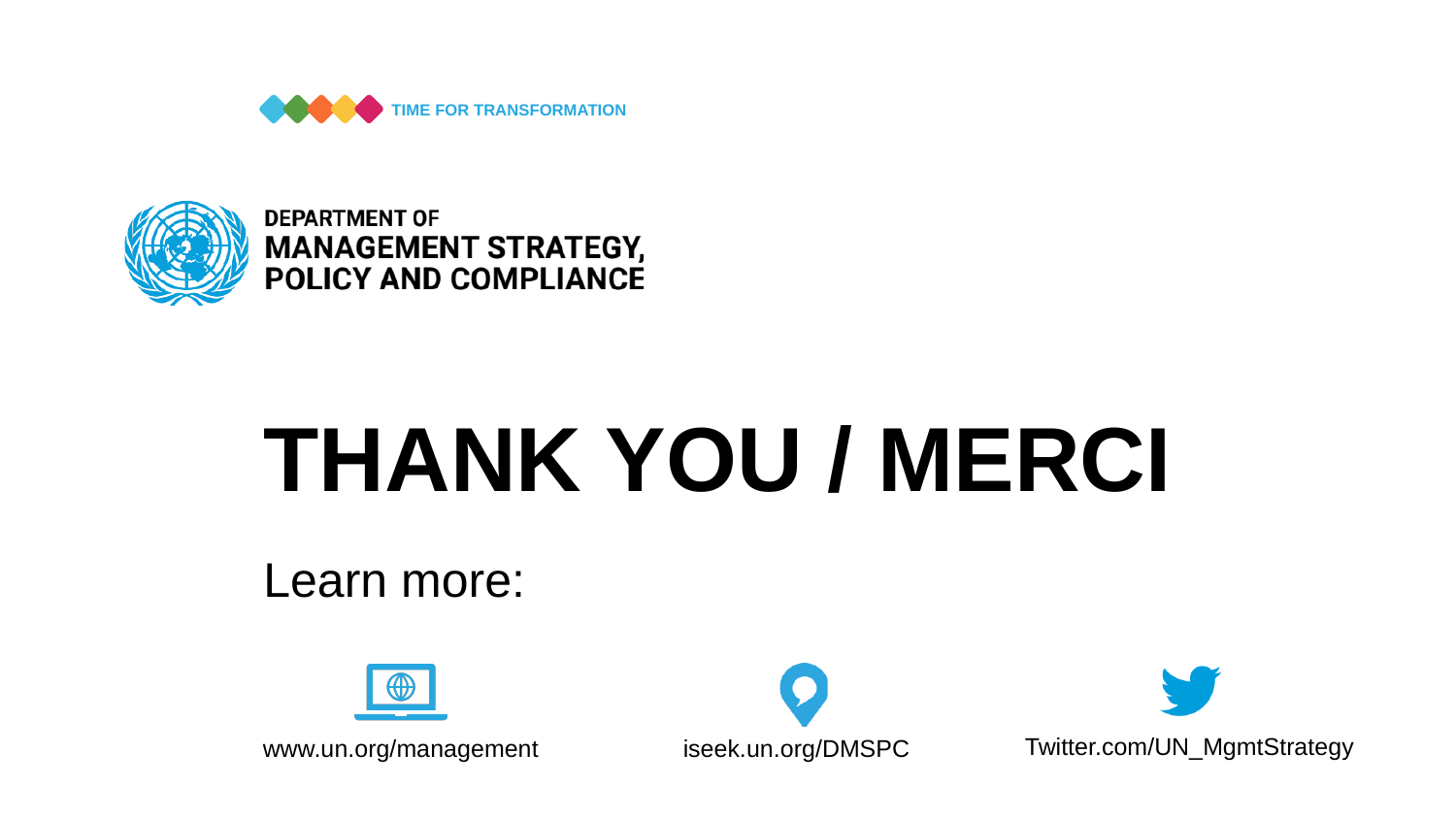

# Thank you / Merci
Learn more: